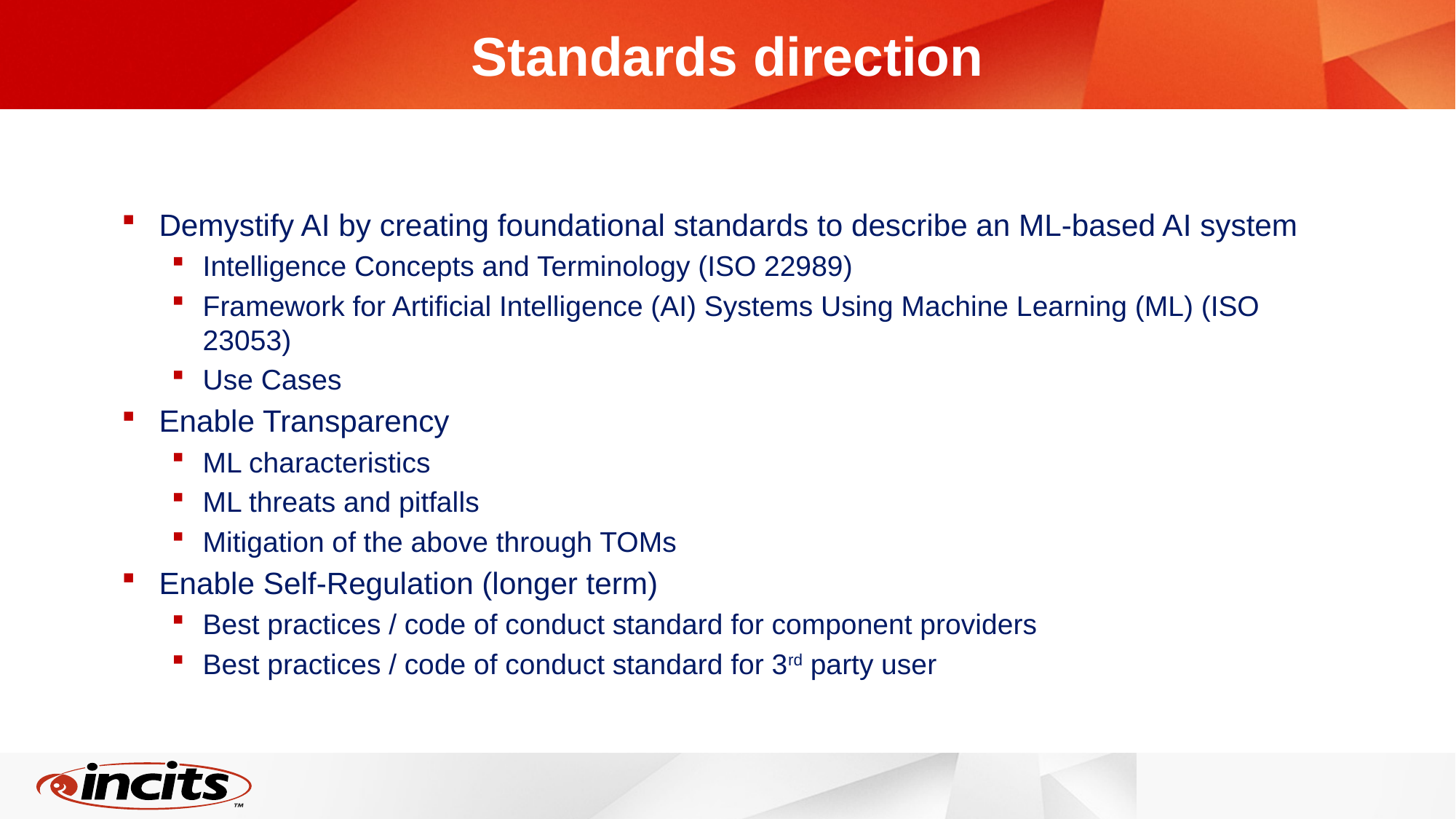

# Standards direction
Demystify AI by creating foundational standards to describe an ML-based AI system
Intelligence Concepts and Terminology (ISO 22989)
Framework for Artificial Intelligence (AI) Systems Using Machine Learning (ML) (ISO 23053)
Use Cases
Enable Transparency
ML characteristics
ML threats and pitfalls
Mitigation of the above through TOMs
Enable Self-Regulation (longer term)
Best practices / code of conduct standard for component providers
Best practices / code of conduct standard for 3rd party user